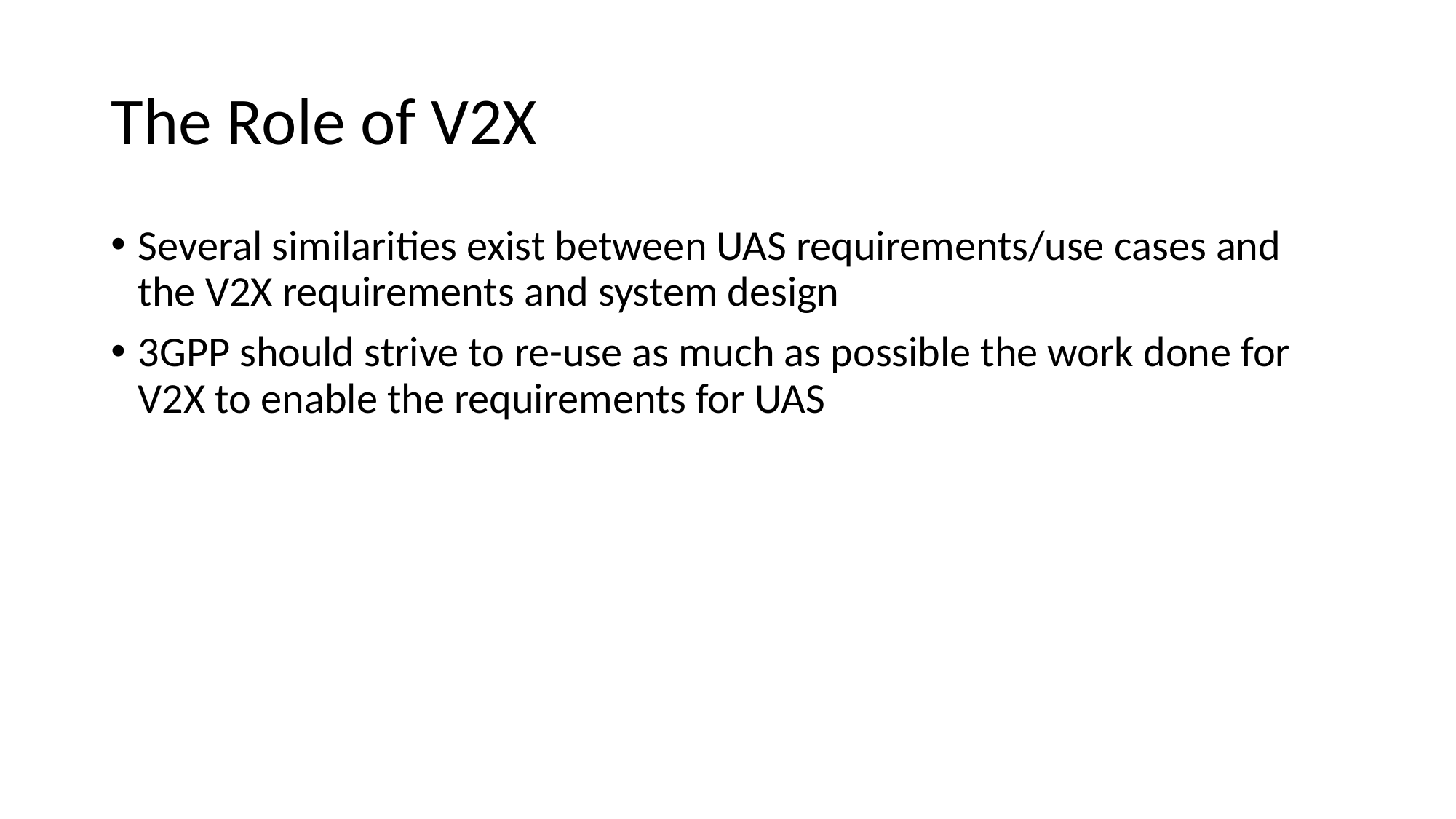

# The Role of V2X
Several similarities exist between UAS requirements/use cases and the V2X requirements and system design
3GPP should strive to re-use as much as possible the work done for V2X to enable the requirements for UAS